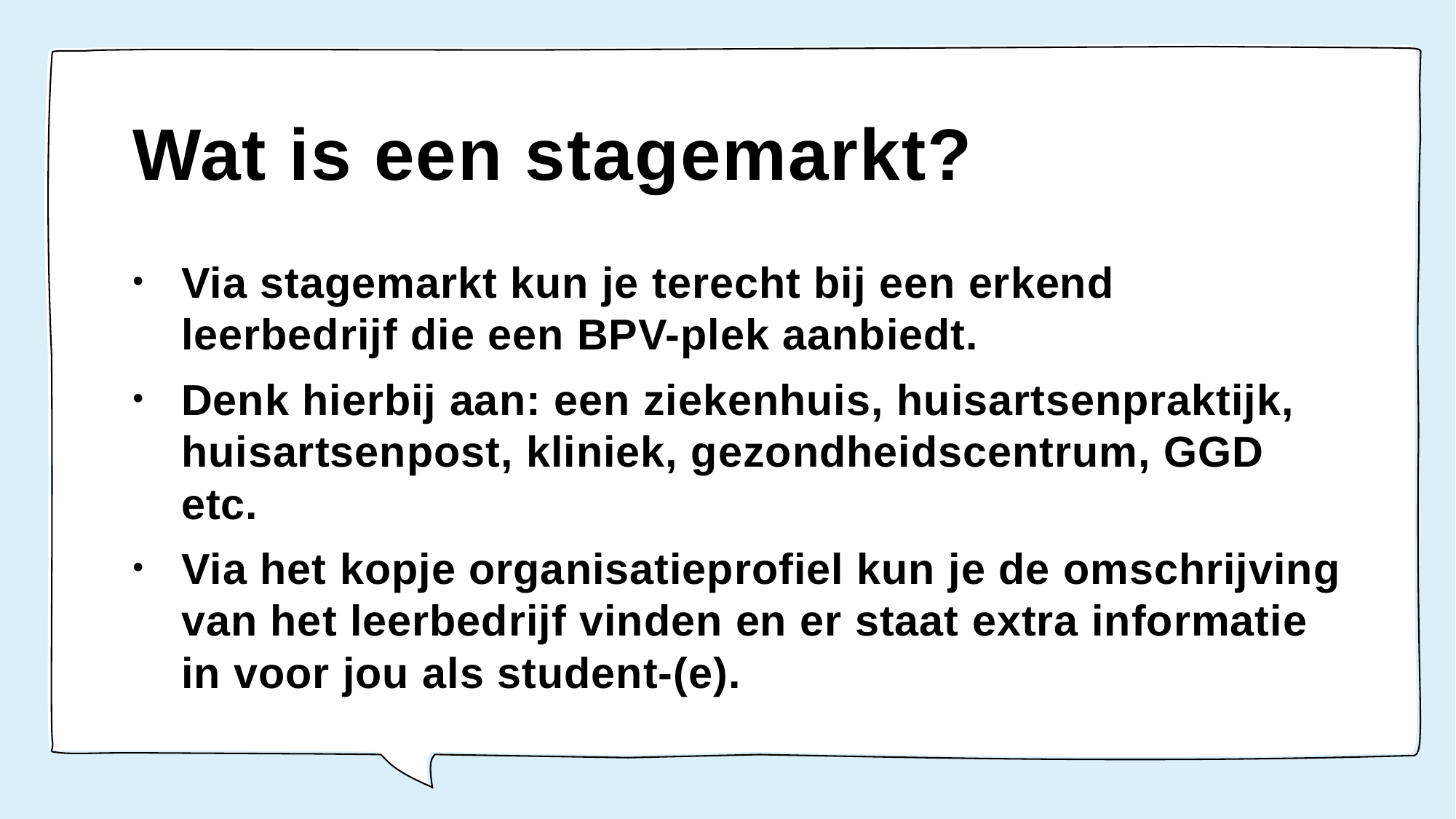

# Wat is een stagemarkt?
Via stagemarkt kun je terecht bij een erkend leerbedrijf die een BPV-plek aanbiedt.
Denk hierbij aan: een ziekenhuis, huisartsenpraktijk, huisartsenpost, kliniek, gezondheidscentrum, GGD etc.
Via het kopje organisatieprofiel kun je de omschrijving van het leerbedrijf vinden en er staat extra informatie in voor jou als student-(e).